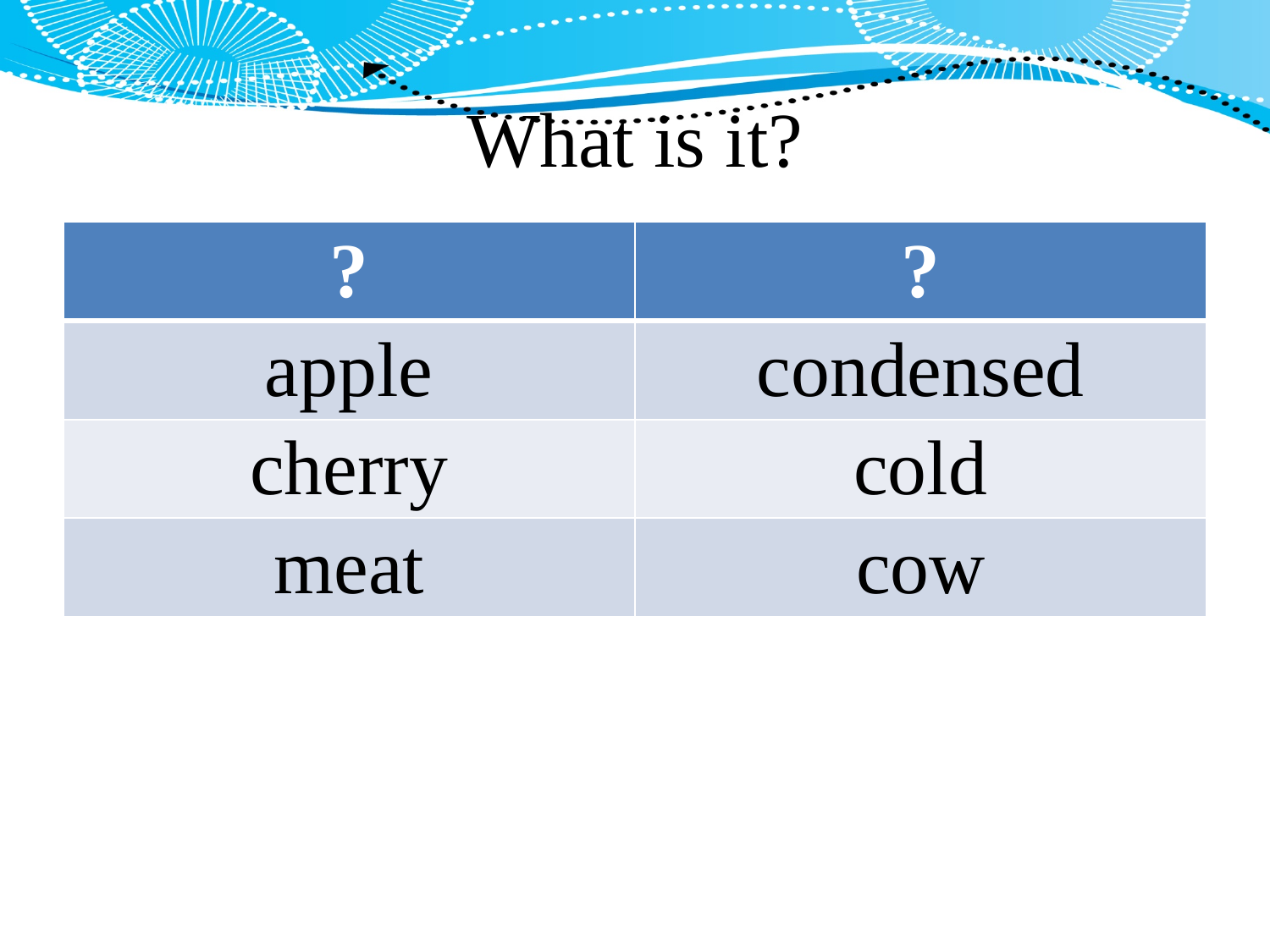

# What is it?
| ? | ? |
| --- | --- |
| apple | condensed |
| cherry | cold |
| meat | cow |